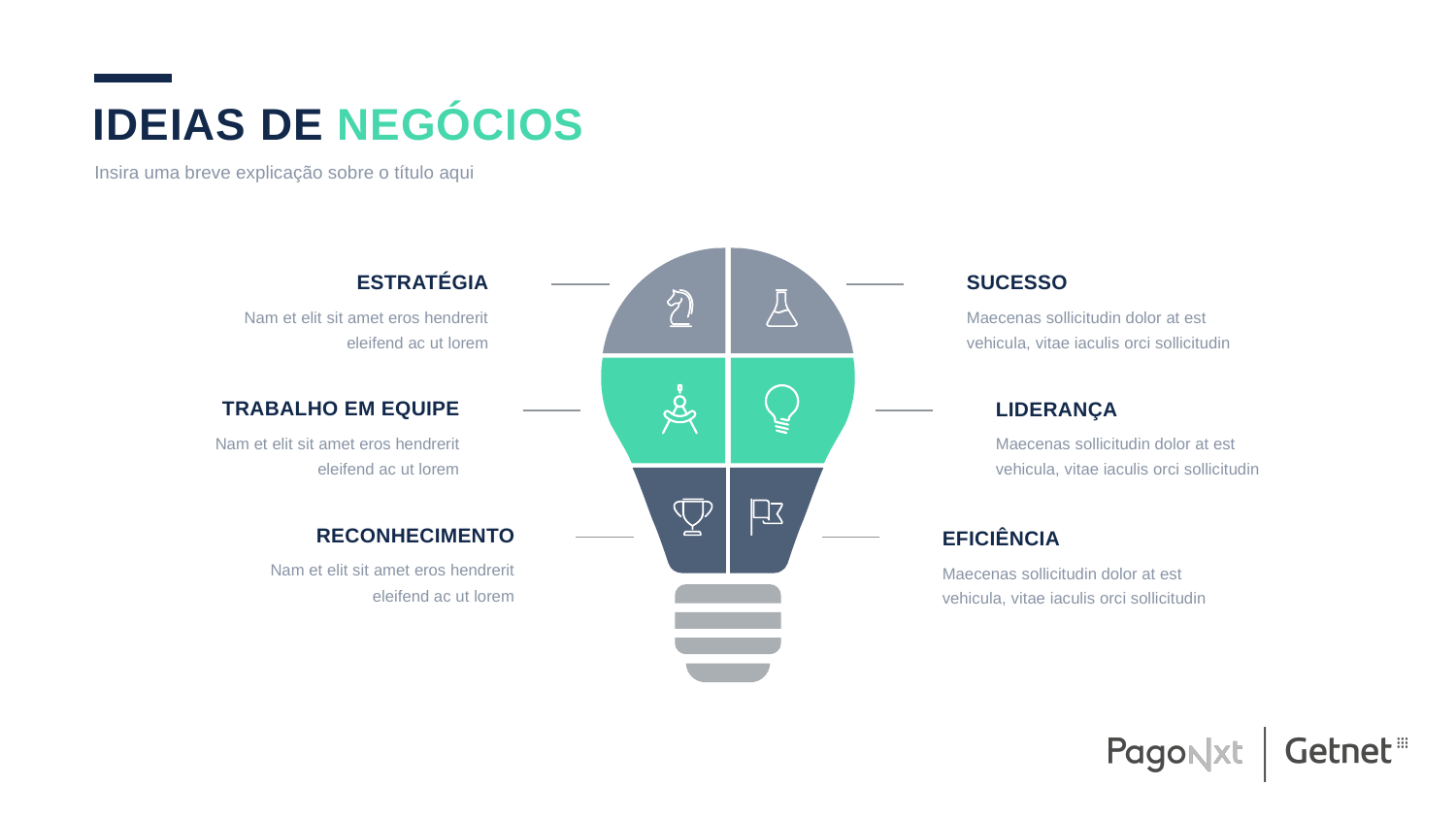

Ideias de negócios
Insira uma breve explicação sobre o título aqui

estratégia
sucesso
Nam et elit sit amet eros hendrerit eleifend ac ut lorem
Maecenas sollicitudin dolor at est vehicula, vitae iaculis orci sollicitudin
Trabalho em equipe
liderança
Nam et elit sit amet eros hendrerit eleifend ac ut lorem
Maecenas sollicitudin dolor at est vehicula, vitae iaculis orci sollicitudin
reconhecimento
eficiência
Nam et elit sit amet eros hendrerit eleifend ac ut lorem
Maecenas sollicitudin dolor at est vehicula, vitae iaculis orci sollicitudin